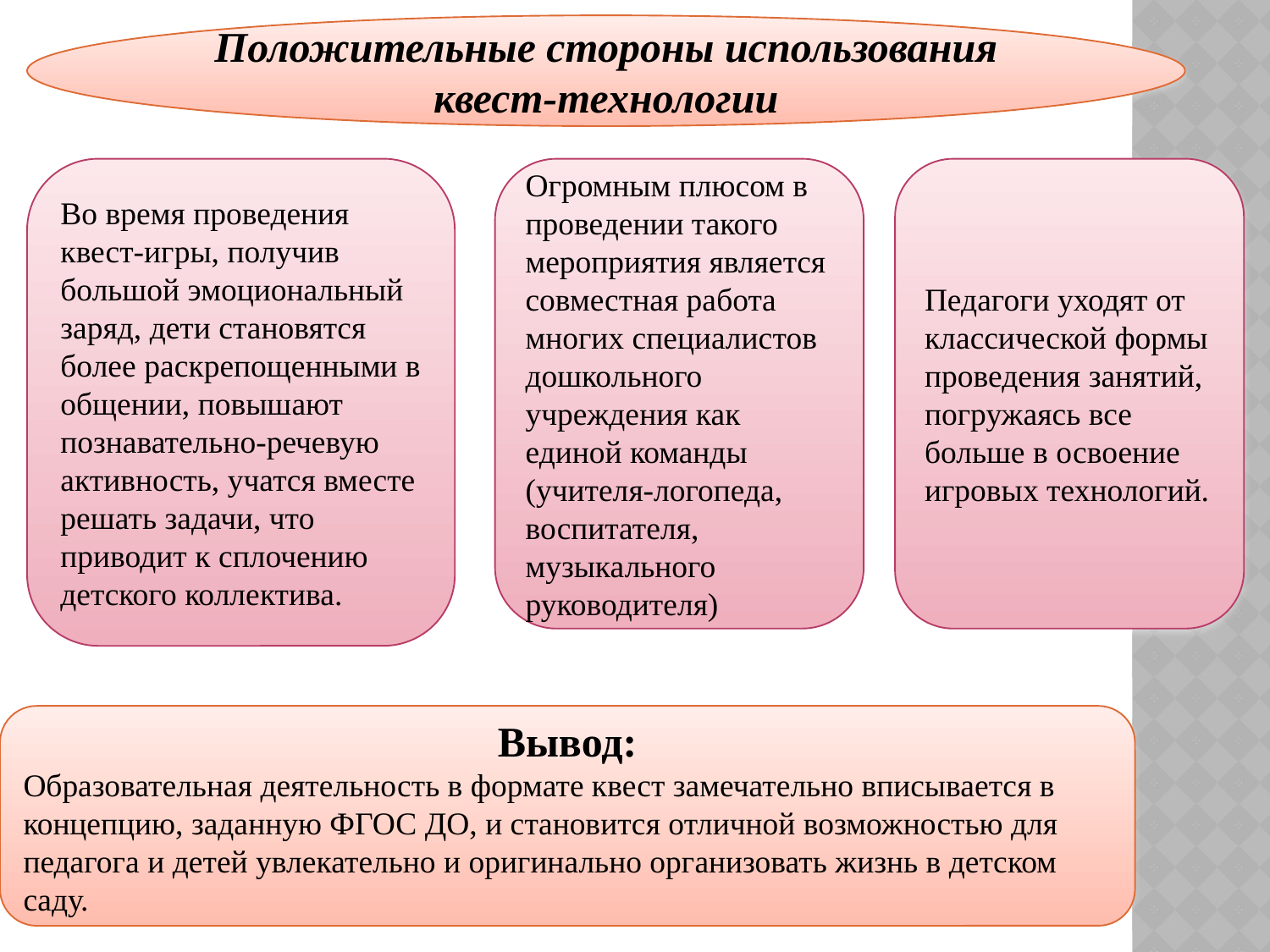

Положительные стороны использования квест-технологии
Во время проведения квест-игры, получив большой эмоциональный заряд, дети становятся более раскрепощенными в общении, повышают познавательно-речевую активность, учатся вместе решать задачи, что приводит к сплочению детского коллектива.
Огромным плюсом в проведении такого мероприятия является совместная работа многих специалистов дошкольного учреждения как единой команды (учителя-логопеда, воспитателя, музыкального руководителя)
Педагоги уходят от классической формы проведения занятий, погружаясь все больше в освоение игровых технологий.
Вывод:
Образовательная деятельность в формате квест замечательно вписывается в концепцию, заданную ФГОС ДО, и становится отличной возможностью для педагога и детей увлекательно и оригинально организовать жизнь в детском саду.